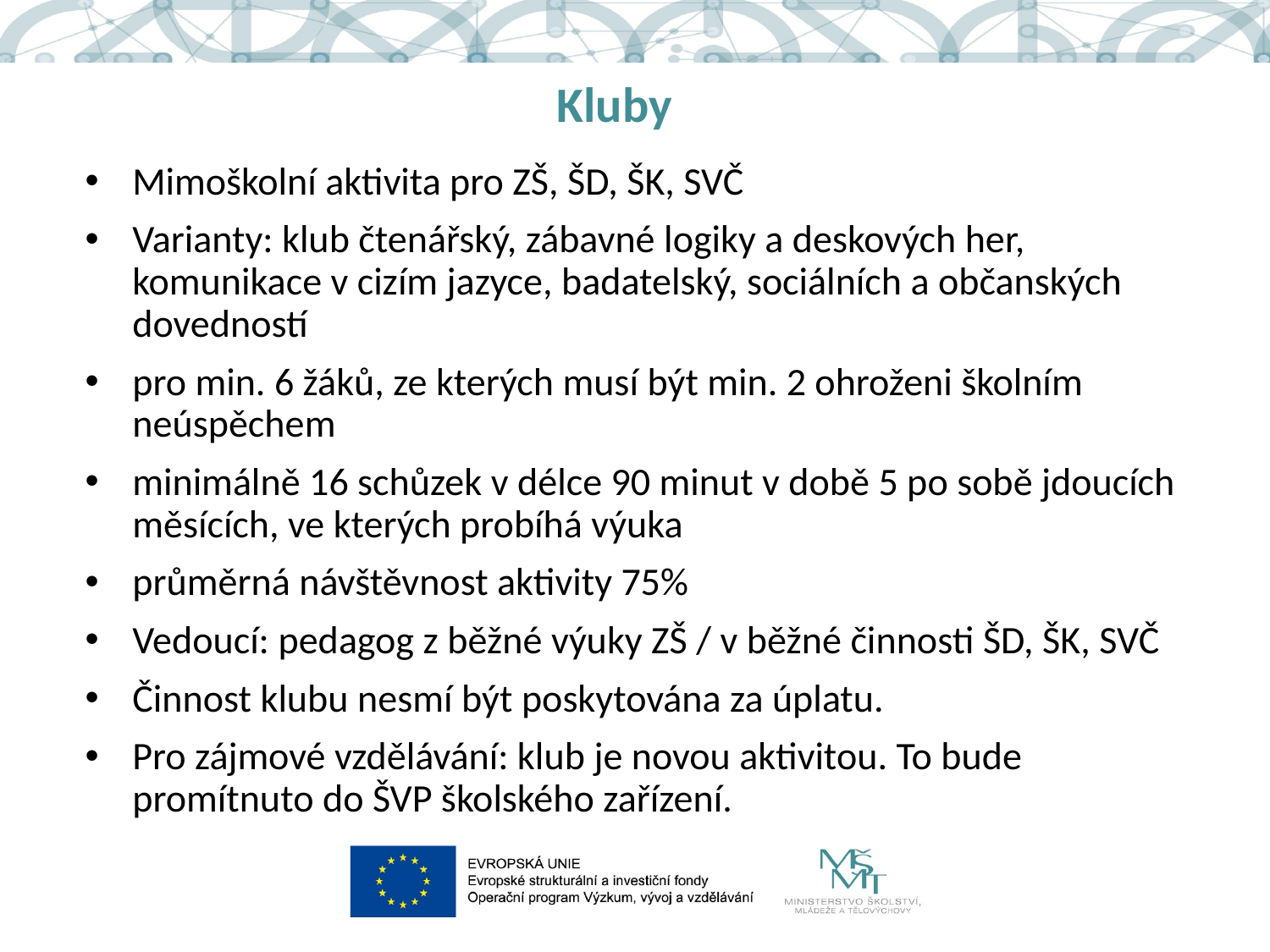

# Kluby
Mimoškolní aktivita pro ZŠ, ŠD, ŠK, SVČ
Varianty: klub čtenářský, zábavné logiky a deskových her, komunikace v cizím jazyce, badatelský, sociálních a občanských dovedností
pro min. 6 žáků, ze kterých musí být min. 2 ohroženi školním neúspěchem
minimálně 16 schůzek v délce 90 minut v době 5 po sobě jdoucích měsících, ve kterých probíhá výuka
průměrná návštěvnost aktivity 75%
Vedoucí: pedagog z běžné výuky ZŠ / v běžné činnosti ŠD, ŠK, SVČ
Činnost klubu nesmí být poskytována za úplatu.
Pro zájmové vzdělávání: klub je novou aktivitou. To bude promítnuto do ŠVP školského zařízení.